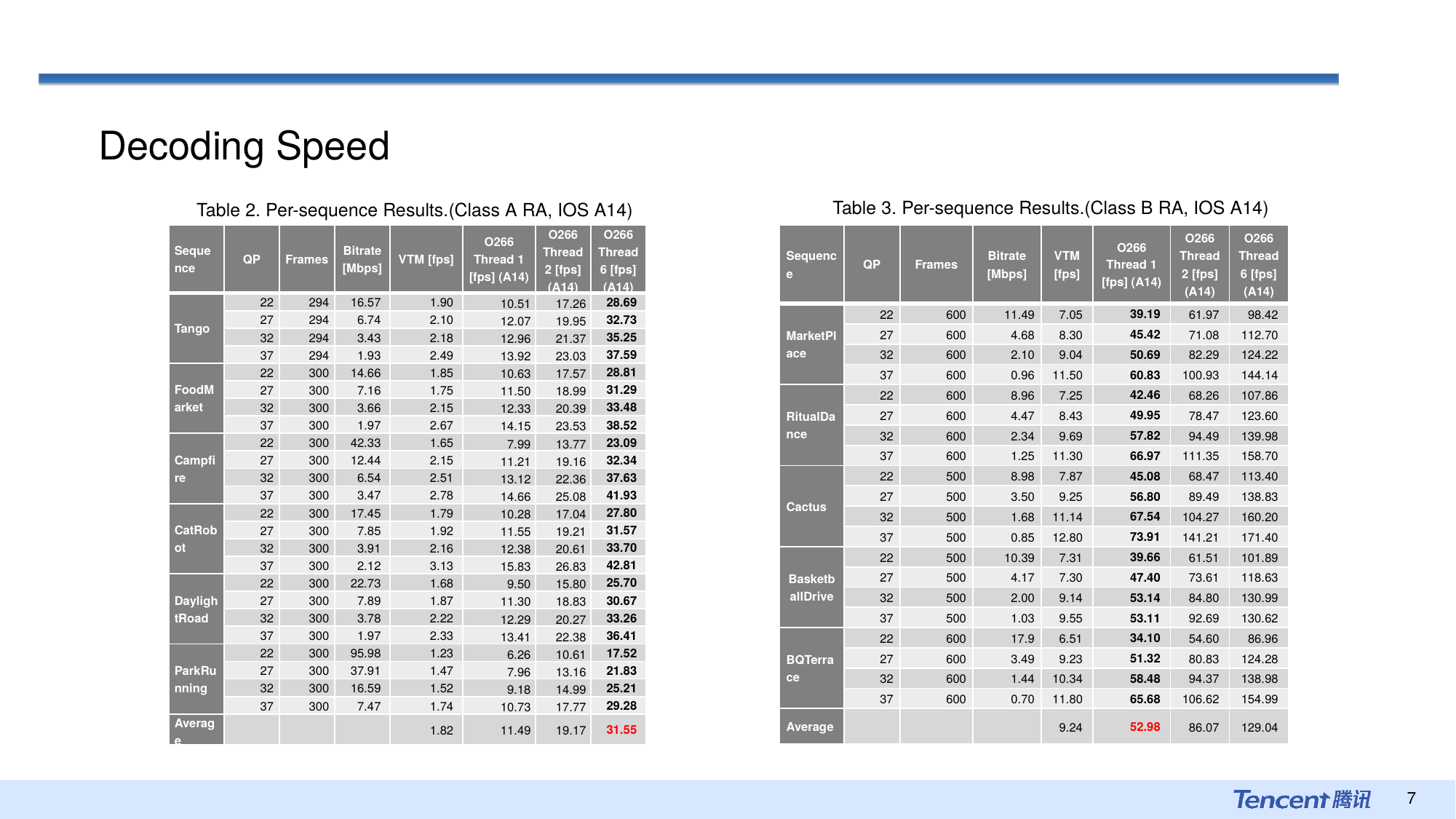

Decoding Speed

   Table 3. Per-sequence Results.(Class B RA, IOS A14)

   Table 2. Per-sequence Results.(Class A RA, IOS A14)

| Sequence | QP | Frames | Bitrate [Mbps] | VTM [fps] | O266 Thread 1 [fps] (A14) | O266 Thread 2 [fps] (A14) | O266 Thread 6 [fps] (A14) |
| --- | --- | --- | --- | --- | --- | --- | --- |
| Tango | 22 | 294 | 16.57 | 1.90 | 10.51 | 17.26 | 28.69 |
|  | 27 | 294 | 6.74 | 2.10 | 12.07 | 19.95 | 32.73 |
|  | 32 | 294 | 3.43 | 2.18 | 12.96 | 21.37 | 35.25 |
|  | 37 | 294 | 1.93 | 2.49 | 13.92 | 23.03 | 37.59 |
| FoodMarket | 22 | 300 | 14.66 | 1.85 | 10.63 | 17.57 | 28.81 |
|  | 27 | 300 | 7.16 | 1.75 | 11.50 | 18.99 | 31.29 |
|  | 32 | 300 | 3.66 | 2.15 | 12.33 | 20.39 | 33.48 |
|  | 37 | 300 | 1.97 | 2.67 | 14.15 | 23.53 | 38.52 |
| Campfire | 22 | 300 | 42.33 | 1.65 | 7.99 | 13.77 | 23.09 |
|  | 27 | 300 | 12.44 | 2.15 | 11.21 | 19.16 | 32.34 |
|  | 32 | 300 | 6.54 | 2.51 | 13.12 | 22.36 | 37.63 |
|  | 37 | 300 | 3.47 | 2.78 | 14.66 | 25.08 | 41.93 |
| CatRobot | 22 | 300 | 17.45 | 1.79 | 10.28 | 17.04 | 27.80 |
|  | 27 | 300 | 7.85 | 1.92 | 11.55 | 19.21 | 31.57 |
|  | 32 | 300 | 3.91 | 2.16 | 12.38 | 20.61 | 33.70 |
|  | 37 | 300 | 2.12 | 3.13 | 15.83 | 26.83 | 42.81 |
| DaylightRoad | 22 | 300 | 22.73 | 1.68 | 9.50 | 15.80 | 25.70 |
|  | 27 | 300 | 7.89 | 1.87 | 11.30 | 18.83 | 30.67 |
|  | 32 | 300 | 3.78 | 2.22 | 12.29 | 20.27 | 33.26 |
|  | 37 | 300 | 1.97 | 2.33 | 13.41 | 22.38 | 36.41 |
| ParkRunning | 22 | 300 | 95.98 | 1.23 | 6.26 | 10.61 | 17.52 |
|  | 27 | 300 | 37.91 | 1.47 | 7.96 | 13.16 | 21.83 |
|  | 32 | 300 | 16.59 | 1.52 | 9.18 | 14.99 | 25.21 |
|  | 37 | 300 | 7.47 | 1.74 | 10.73 | 17.77 | 29.28 |
| Average |  |  |  | 1.82 | 11.49 | 19.17 | 31.55 |
| Sequence | QP | Frames | Bitrate [Mbps] | VTM [fps] | O266 Thread 1 [fps] (A14) | O266 Thread 2 [fps] (A14) | O266 Thread 6 [fps] (A14) |
| --- | --- | --- | --- | --- | --- | --- | --- |
| MarketPlace | 22 | 600 | 11.49 | 7.05 | 39.19 | 61.97 | 98.42 |
|  | 27 | 600 | 4.68 | 8.30 | 45.42 | 71.08 | 112.70 |
|  | 32 | 600 | 2.10 | 9.04 | 50.69 | 82.29 | 124.22 |
|  | 37 | 600 | 0.96 | 11.50 | 60.83 | 100.93 | 144.14 |
| RitualDance | 22 | 600 | 8.96 | 7.25 | 42.46 | 68.26 | 107.86 |
|  | 27 | 600 | 4.47 | 8.43 | 49.95 | 78.47 | 123.60 |
|  | 32 | 600 | 2.34 | 9.69 | 57.82 | 94.49 | 139.98 |
|  | 37 | 600 | 1.25 | 11.30 | 66.97 | 111.35 | 158.70 |
| Cactus | 22 | 500 | 8.98 | 7.87 | 45.08 | 68.47 | 113.40 |
|  | 27 | 500 | 3.50 | 9.25 | 56.80 | 89.49 | 138.83 |
|  | 32 | 500 | 1.68 | 11.14 | 67.54 | 104.27 | 160.20 |
|  | 37 | 500 | 0.85 | 12.80 | 73.91 | 141.21 | 171.40 |
| BasketballDrive | 22 | 500 | 10.39 | 7.31 | 39.66 | 61.51 | 101.89 |
|  | 27 | 500 | 4.17 | 7.30 | 47.40 | 73.61 | 118.63 |
|  | 32 | 500 | 2.00 | 9.14 | 53.14 | 84.80 | 130.99 |
|  | 37 | 500 | 1.03 | 9.55 | 53.11 | 92.69 | 130.62 |
| BQTerrace | 22 | 600 | 17.9 | 6.51 | 34.10 | 54.60 | 86.96 |
|  | 27 | 600 | 3.49 | 9.23 | 51.32 | 80.83 | 124.28 |
|  | 32 | 600 | 1.44 | 10.34 | 58.48 | 94.37 | 138.98 |
|  | 37 | 600 | 0.70 | 11.80 | 65.68 | 106.62 | 154.99 |
| Average |  |  |  | 9.24 | 52.98 | 86.07 | 129.04 |